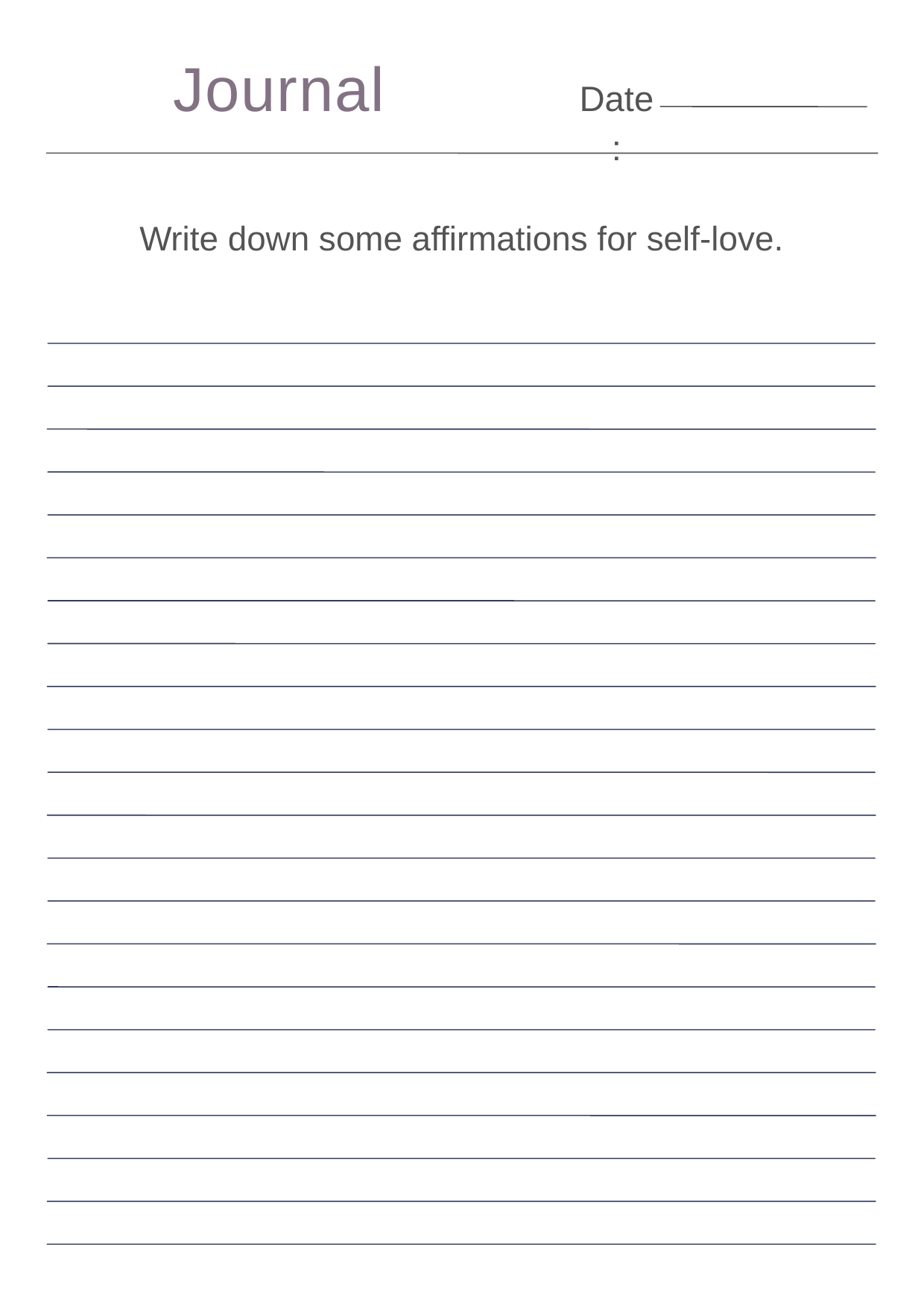

Journal
Date:

Write down some affirmations for self-love.